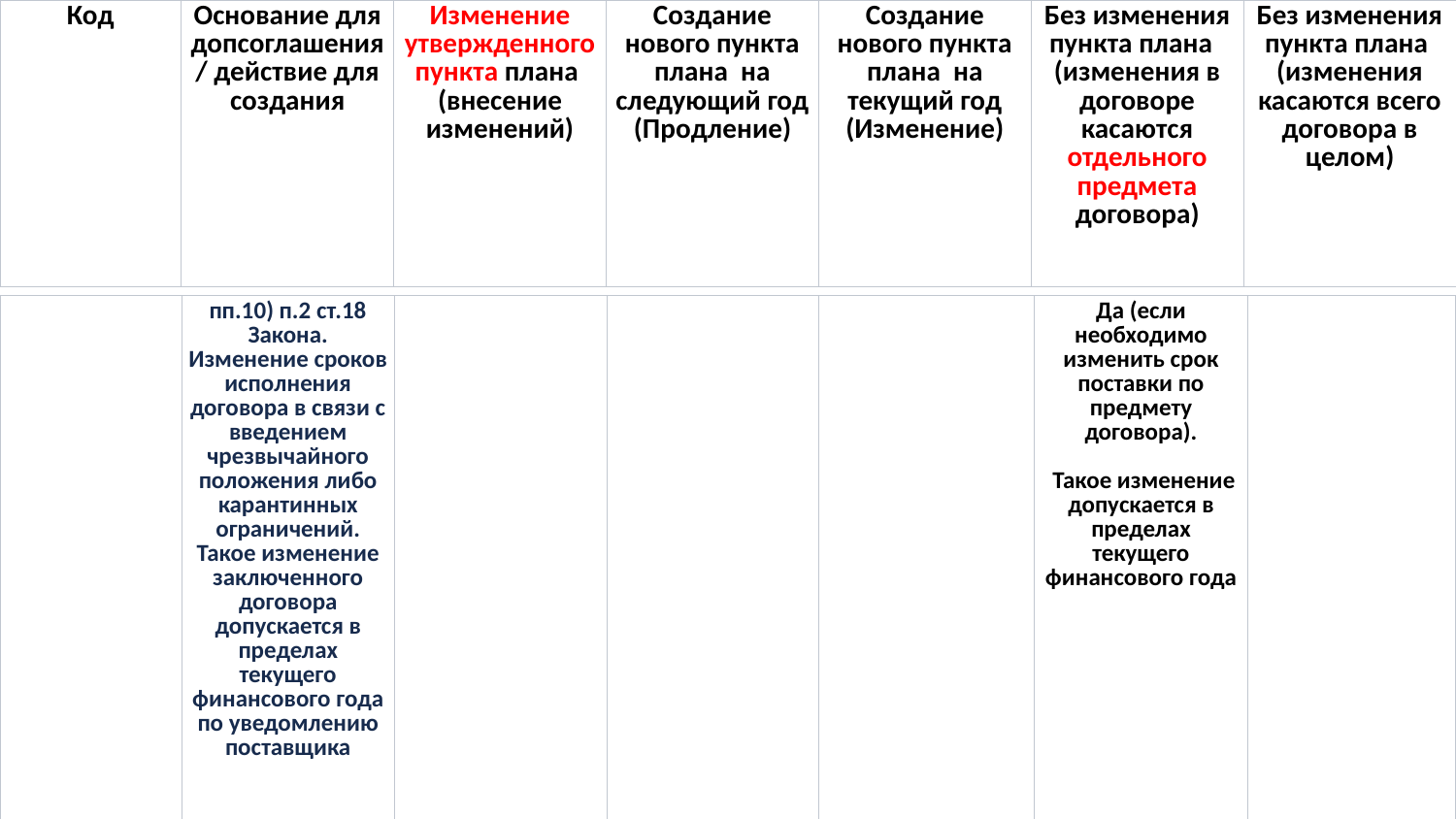

| Код | Основание для допсоглашения/ действие для создания | Изменение утвержденного пункта плана  (внесение изменений) | Создание нового пункта плана  на следующий год (Продление) | Создание нового пункта плана  на текущий год (Изменение) | Без изменения пункта плана  (изменения в договоре касаются отдельного предмета договора) | Без изменения пункта плана  (изменения касаются всего договора в целом) |
| --- | --- | --- | --- | --- | --- | --- |
|  | пп.10) п.2 ст.18 Закона. Изменение сроков исполнения договора в связи с введением чрезвычайного положения либо карантинных ограничений. Такое изменение заключенного договора допускается в пределах текущего финансового года по уведомлению поставщика |  |  |  | Да (если необходимо изменить срок поставки по предмету договора). Такое изменение допускается в пределах текущего финансового года |  |
| --- | --- | --- | --- | --- | --- | --- |
65